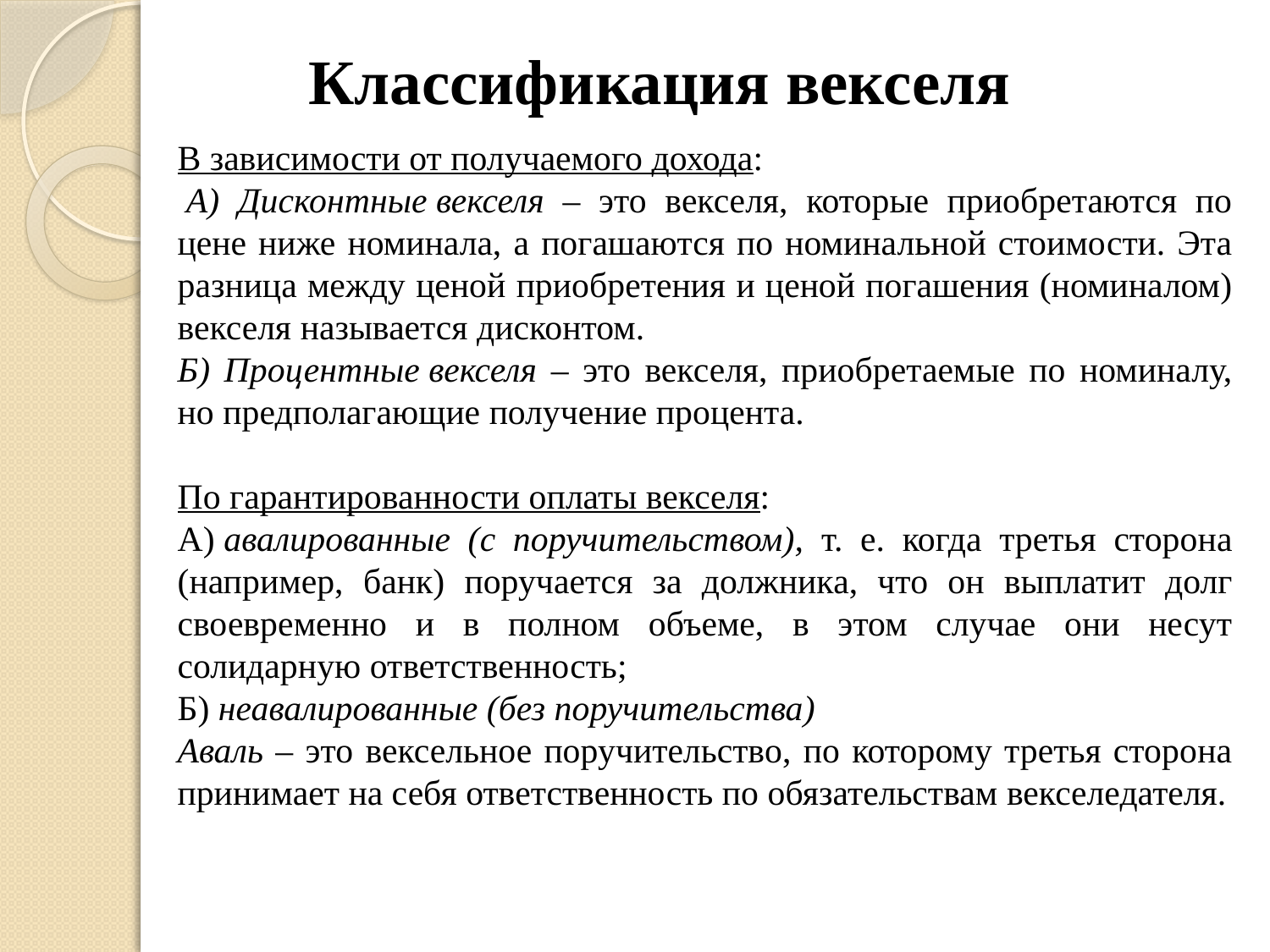

# Классификация векселя
В зависимости от получаемого дохода:
 А) Дисконтные векселя – это векселя, которые приобретаются по цене ниже номинала, а погашаются по номинальной стоимости. Эта разница между ценой приобретения и ценой погашения (номиналом) векселя называется дисконтом.
Б) Процентные векселя – это векселя, приобретаемые по номиналу, но предполагающие получение процента.

По гарантированности оплаты векселя:
А) авалированные (с поручительством), т. е. когда третья сторона (например, банк) поручается за должника, что он выплатит долг своевременно и в полном объеме, в этом случае они несут солидарную ответственность;
Б) неавалированные (без поручительства)
Аваль – это вексельное поручительство, по которому третья сторона принимает на себя ответственность по обязательствам векселедателя.